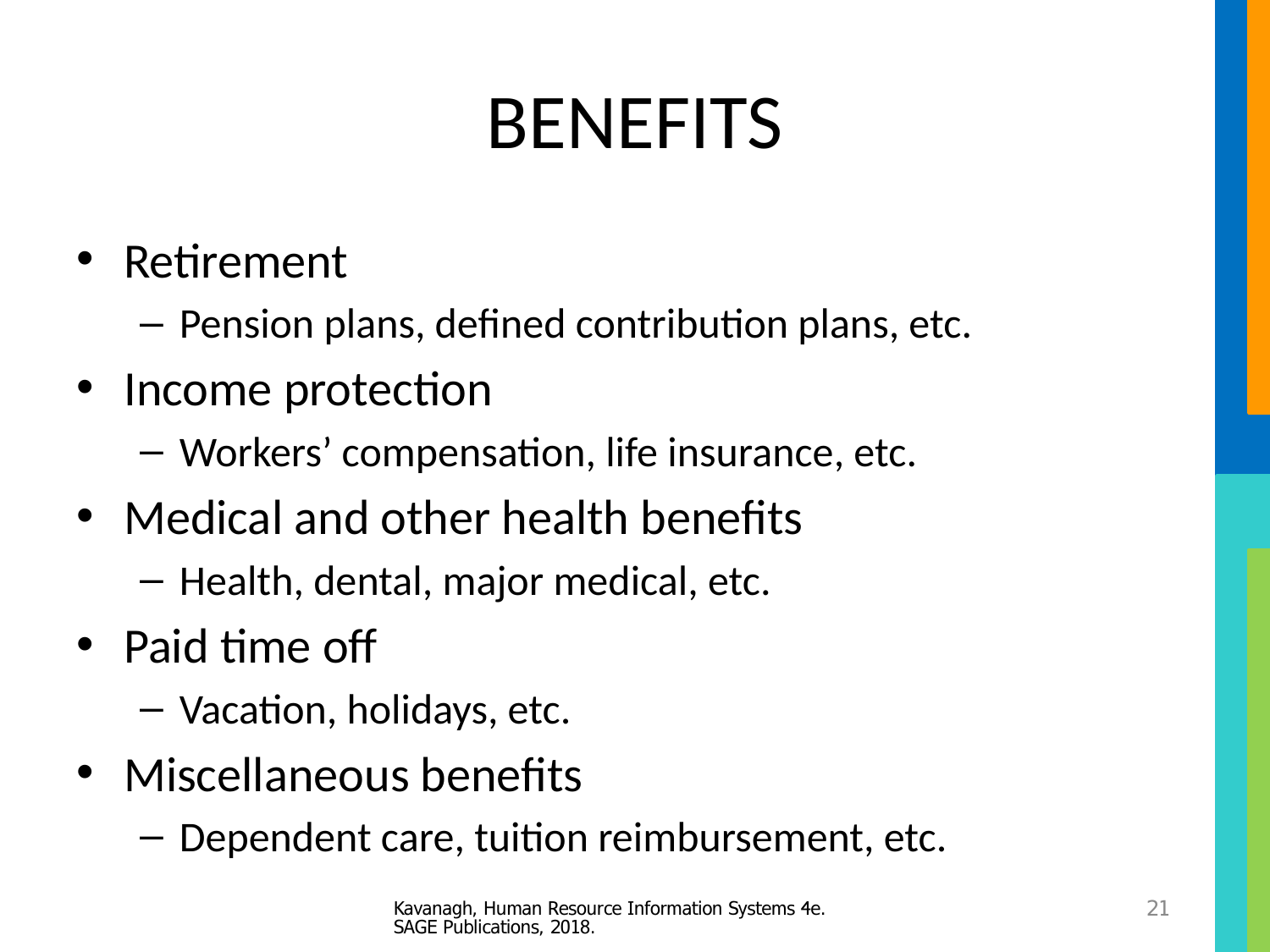

# BENEFITS
Retirement
Pension plans, defined contribution plans, etc.
Income protection
Workers’ compensation, life insurance, etc.
Medical and other health benefits
Health, dental, major medical, etc.
Paid time off
Vacation, holidays, etc.
Miscellaneous benefits
Dependent care, tuition reimbursement, etc.

Kavanagh, Human Resource Information Systems 4e. SAGE Publications, 2018.
21